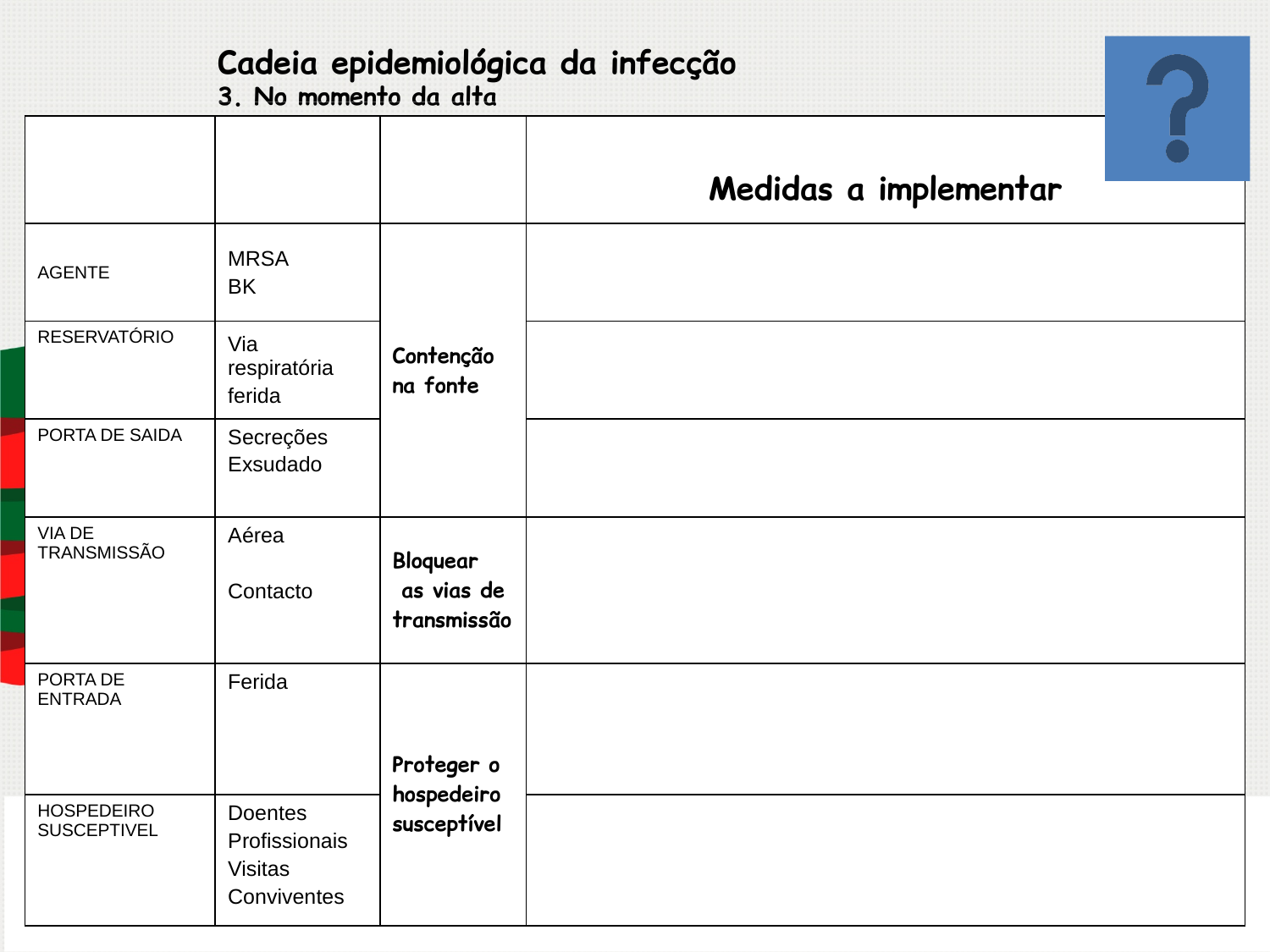

Cadeia epidemiológica da infecção
3. No momento da alta

|  |  |  | Medidas a implementar |
| --- | --- | --- | --- |
| AGENTE | MRSA BK | Contenção na fonte |  |
| RESERVATÓRIO | Via respiratória ferida |  |  |
| PORTA DE SAIDA | Secreções Exsudado |  |  |
| VIA DE TRANSMISSÃO | Aérea Contacto | Bloquear as vias de transmissão |  |
| PORTA DE ENTRADA | Ferida | Proteger o hospedeiro susceptível |  |
| HOSPEDEIRO SUSCEPTIVEL | Doentes Profissionais Visitas Conviventes |  |  |
27